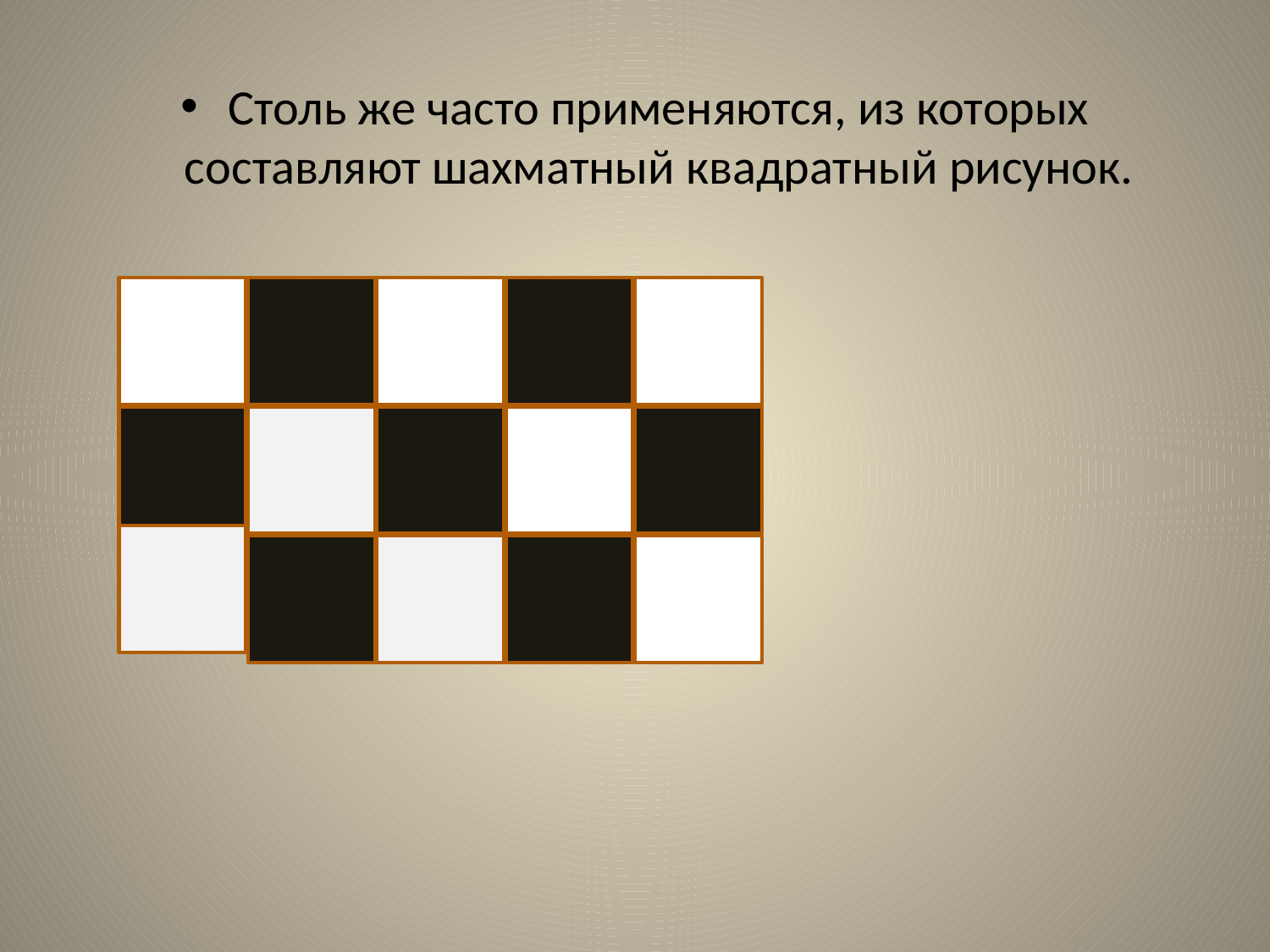

Столь же часто применяются, из которых составляют шахматный квадратный рисунок.